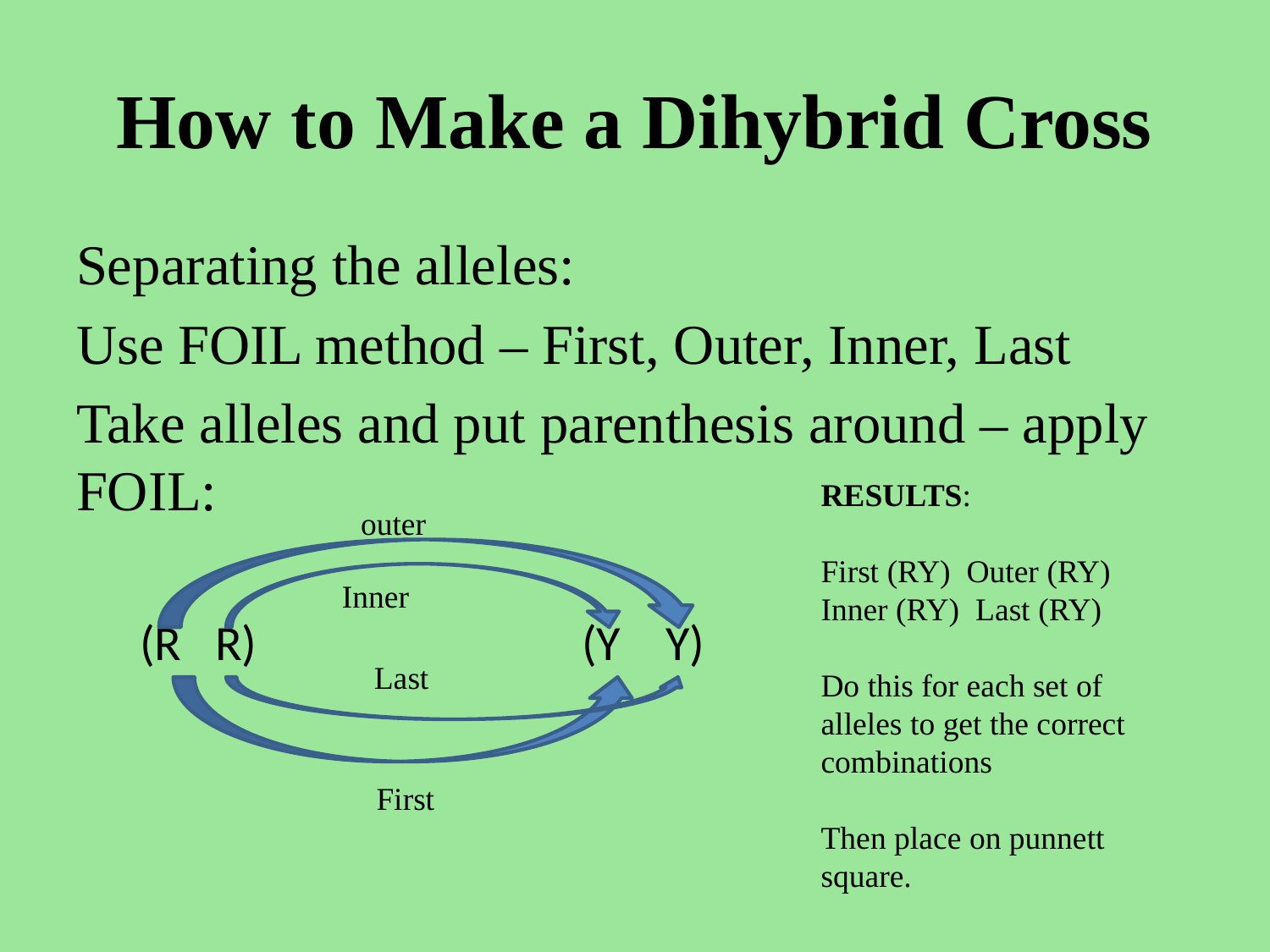

# How to Make a Dihybrid Cross
Separating the alleles:
Use FOIL method – First, Outer, Inner, Last
Take alleles and put parenthesis around – apply FOIL:

(R   R)                             (Y    Y)

RESULTS:

First (RY)  Outer (RY)
Inner (RY)  Last (RY)

Do this for each set of alleles to get the correct combinations

Then place on punnett square.
outer

Inner
Last

First